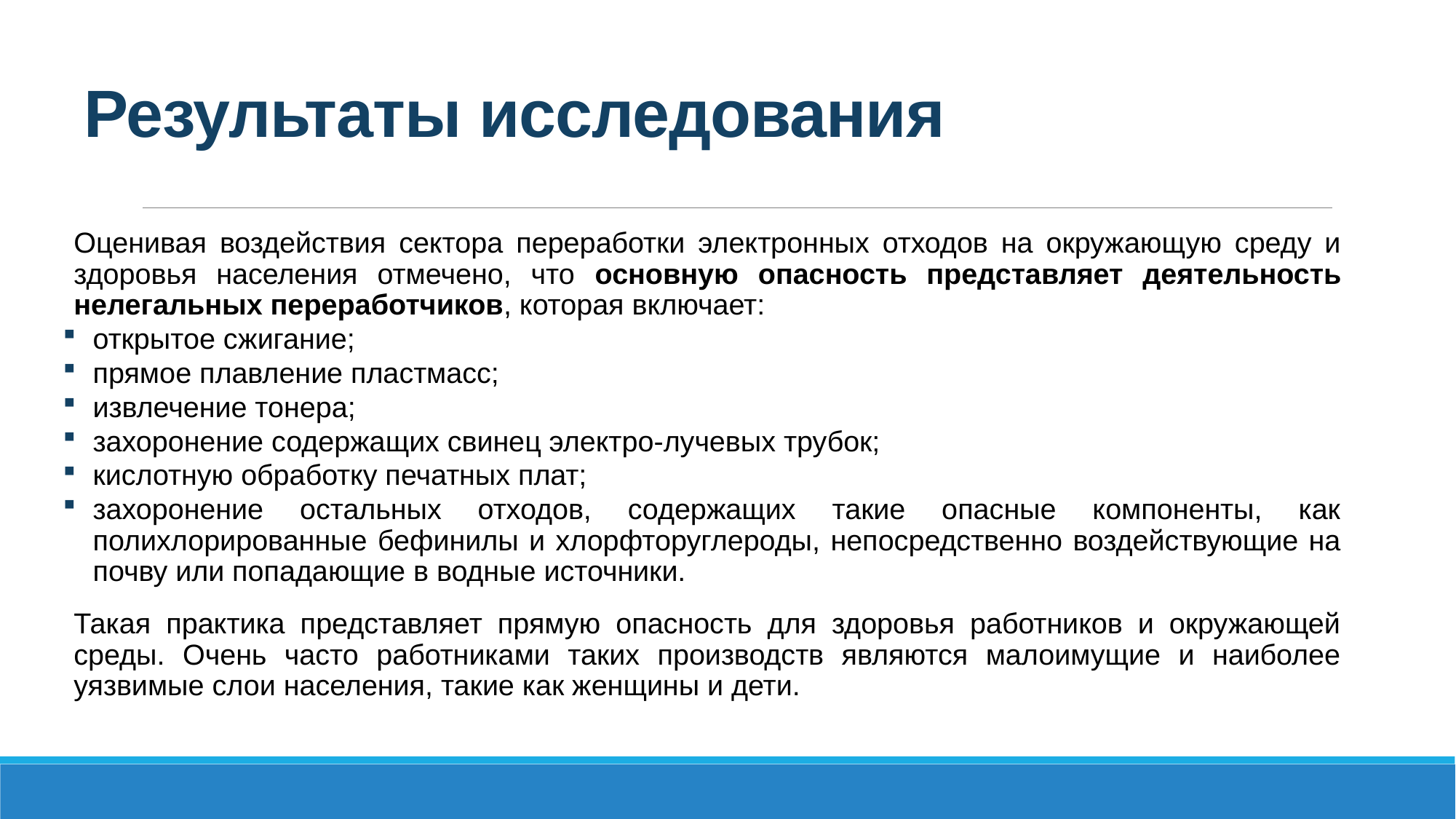

# Результаты исследования
Оценивая воздействия сектора переработки электронных отходов на окружающую среду и здоровья населения отмечено, что основную опасность представляет деятельность нелегальных переработчиков, которая включает:
открытое сжигание;
прямое плавление пластмасс;
извлечение тонера;
захоронение содержащих свинец электро-лучевых трубок;
кислотную обработку печатных плат;
захоронение остальных отходов, содержащих такие опасные компоненты, как полихлорированные бефинилы и хлорфторуглероды, непосредственно воздействующие на почву или попадающие в водные источники.
Такая практика представляет прямую опасность для здоровья работников и окружающей среды. Очень часто работниками таких производств являются малоимущие и наиболее уязвимые слои населения, такие как женщины и дети.